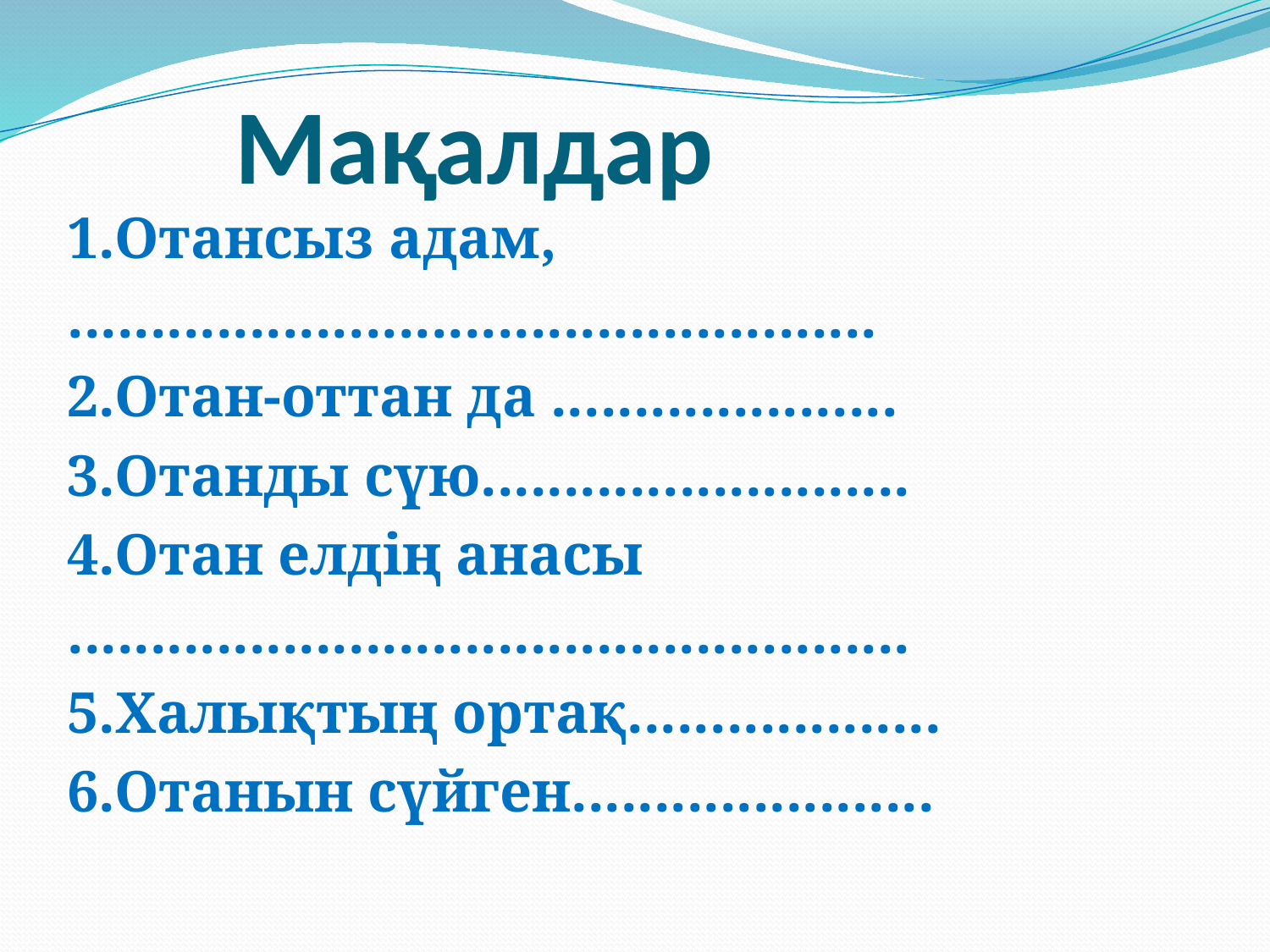

# Мақалдар
1.Отансыз адам,
.................................................
2.Отан-оттан да .....................
3.Отанды сүю..........................
4.Отан елдің анасы
...................................................
5.Халықтың ортақ...................
6.Отанын сүйген......................